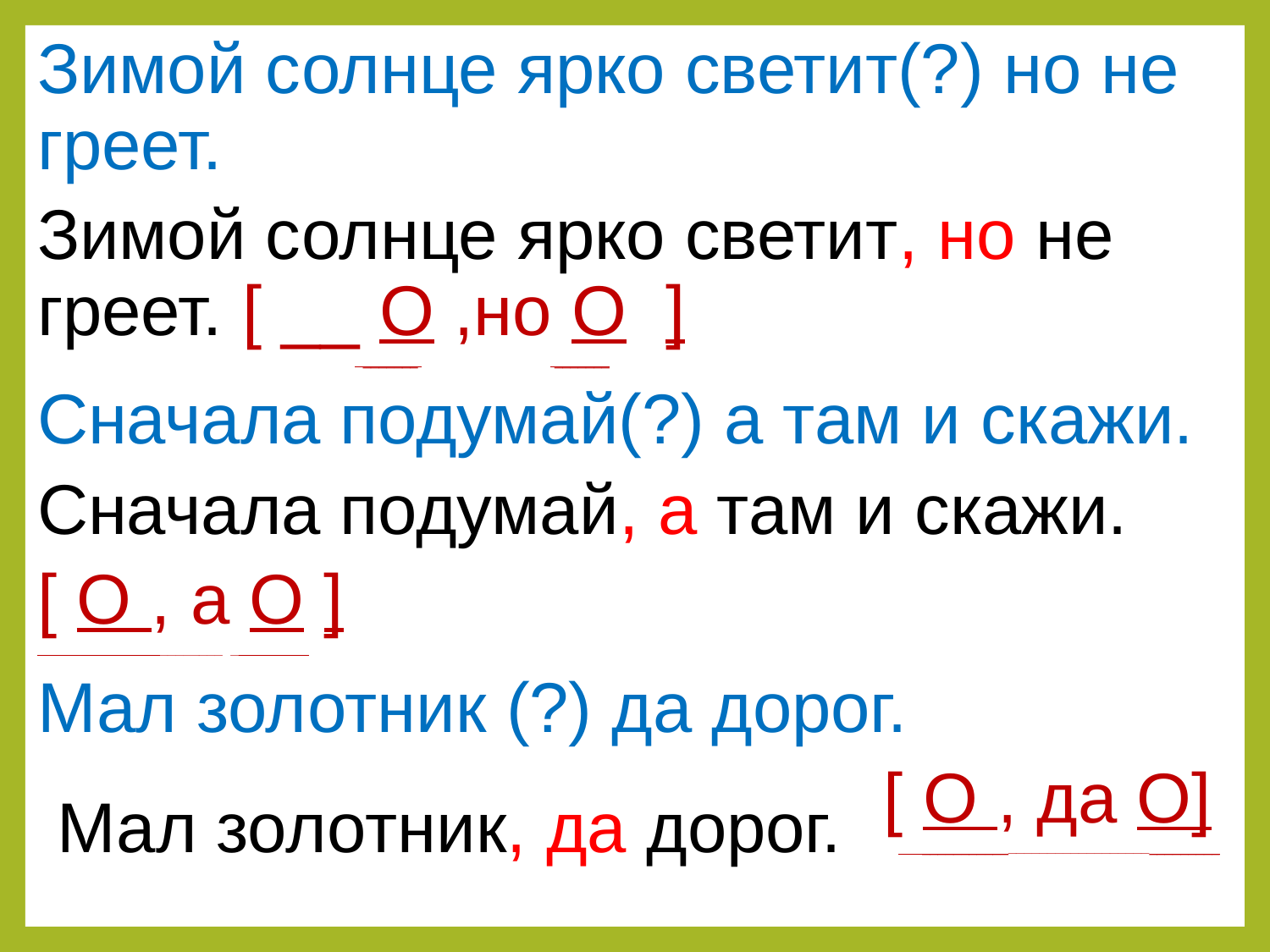

Зимой солнце ярко светит(?) но не греет.
Зимой солнце ярко светит, но не греет. [ __ O ,но О  ]
                                                                                 _______                                  _______
Сначала подумай(?) а там и скажи.
Сначала подумай, а там и скажи.
[ О , а О ]
           __________________  __________
Мал золотник (?) да дорог.
                                           [ О , да О]
                                                                                                                                                                                                                            ______________________________________

Мал золотник, да дорог.